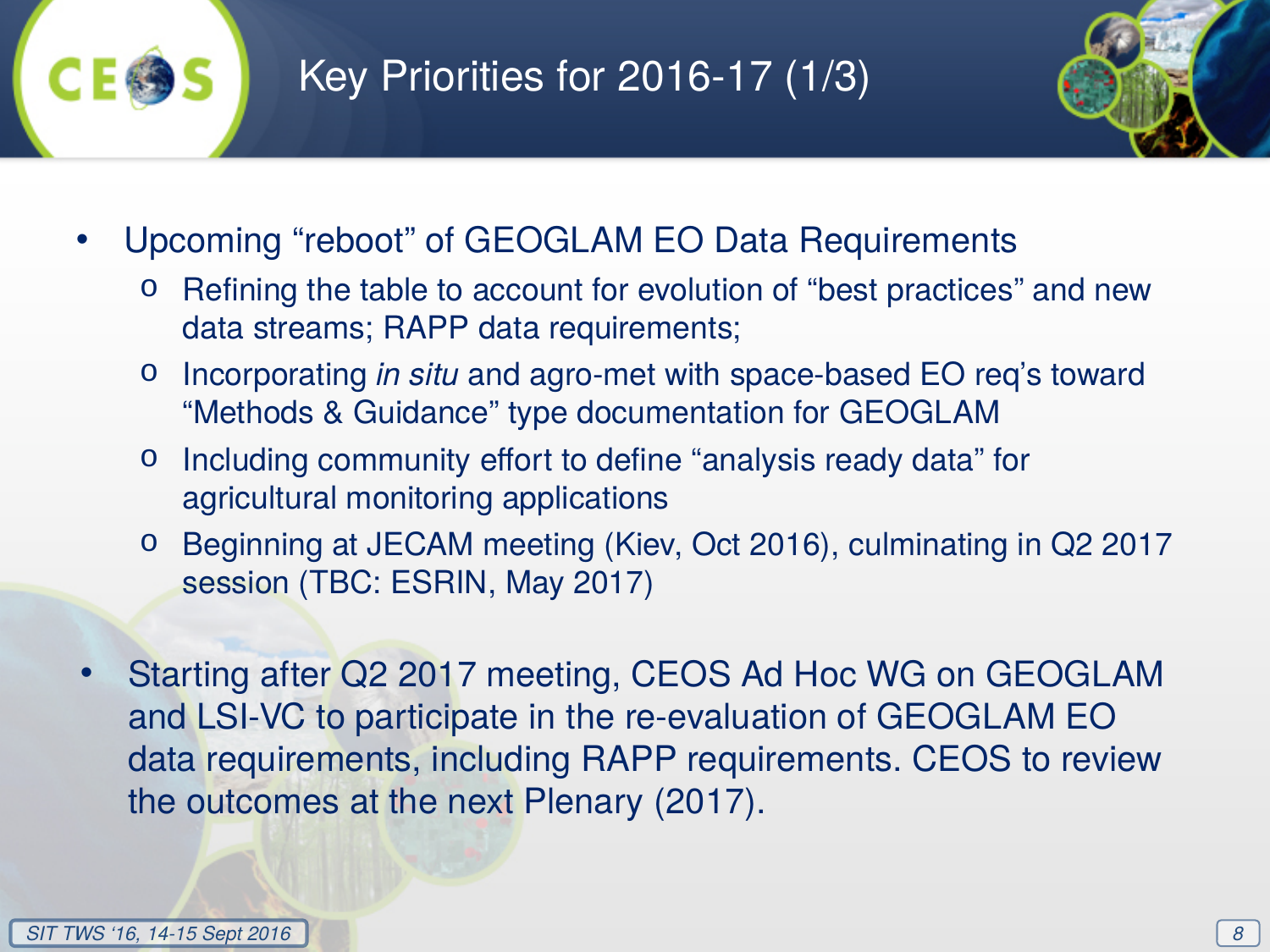

Key Priorities for 2016-17 (1/3)
Upcoming “reboot” of GEOGLAM EO Data Requirements
Refining the table to account for evolution of “best practices” and new data streams; RAPP data requirements;
Incorporating in situ and agro-met with space-based EO req’s toward “Methods & Guidance” type documentation for GEOGLAM
Including community effort to define “analysis ready data” for agricultural monitoring applications
Beginning at JECAM meeting (Kiev, Oct 2016), culminating in Q2 2017 session (TBC: ESRIN, May 2017)

Starting after Q2 2017 meeting, CEOS Ad Hoc WG on GEOGLAM and LSI-VC to participate in the re-evaluation of GEOGLAM EO data requirements, including RAPP requirements. CEOS to review the outcomes at the next Plenary (2017).

8